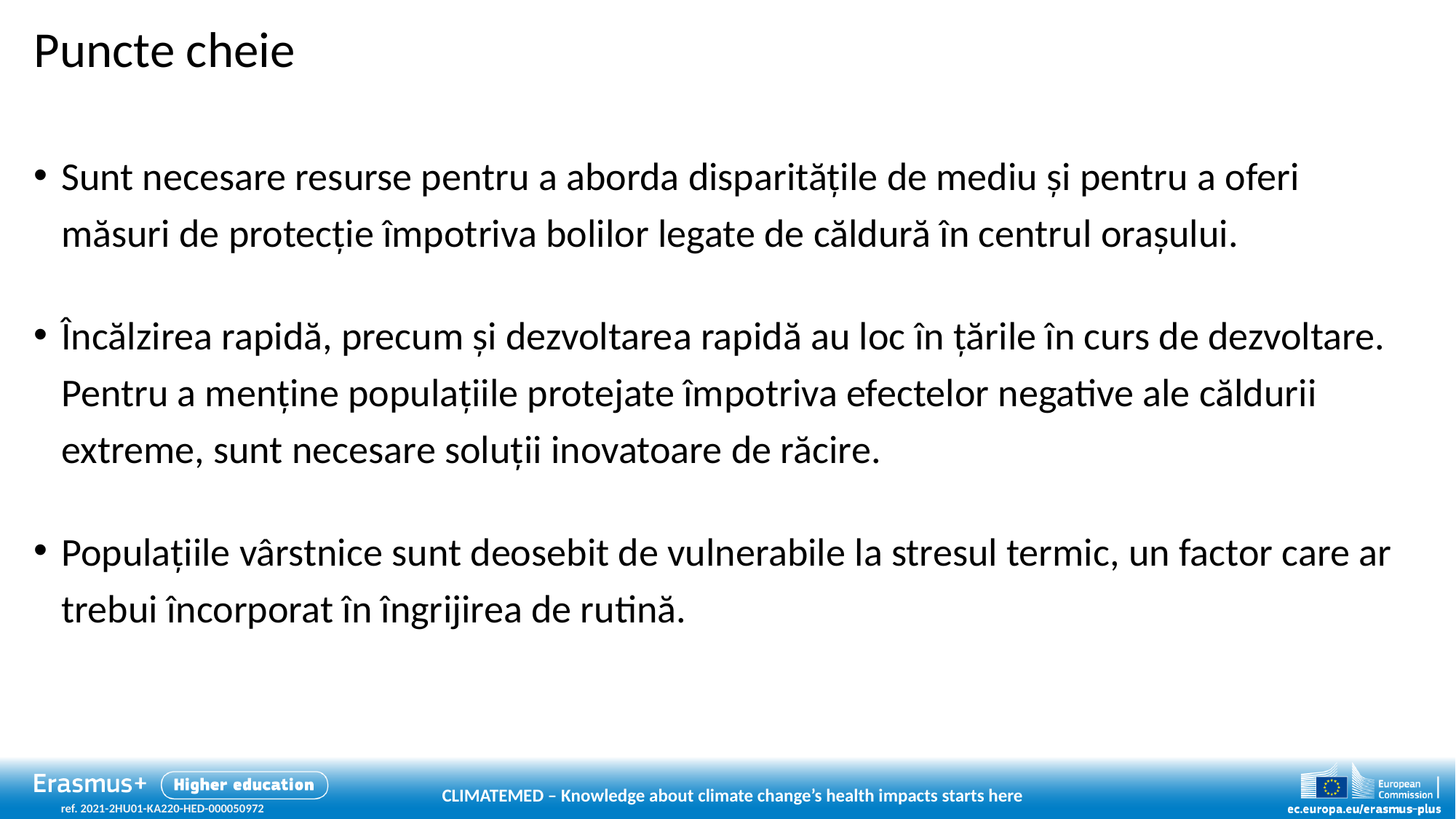

# Puncte cheie
Sunt necesare resurse pentru a aborda disparitățile de mediu și pentru a oferi măsuri de protecție împotriva bolilor legate de căldură în centrul orașului.
Încălzirea rapidă, precum și dezvoltarea rapidă au loc în țările în curs de dezvoltare. Pentru a menține populațiile protejate împotriva efectelor negative ale căldurii extreme, sunt necesare soluții inovatoare de răcire.
Populațiile vârstnice sunt deosebit de vulnerabile la stresul termic, un factor care ar trebui încorporat în îngrijirea de rutină.